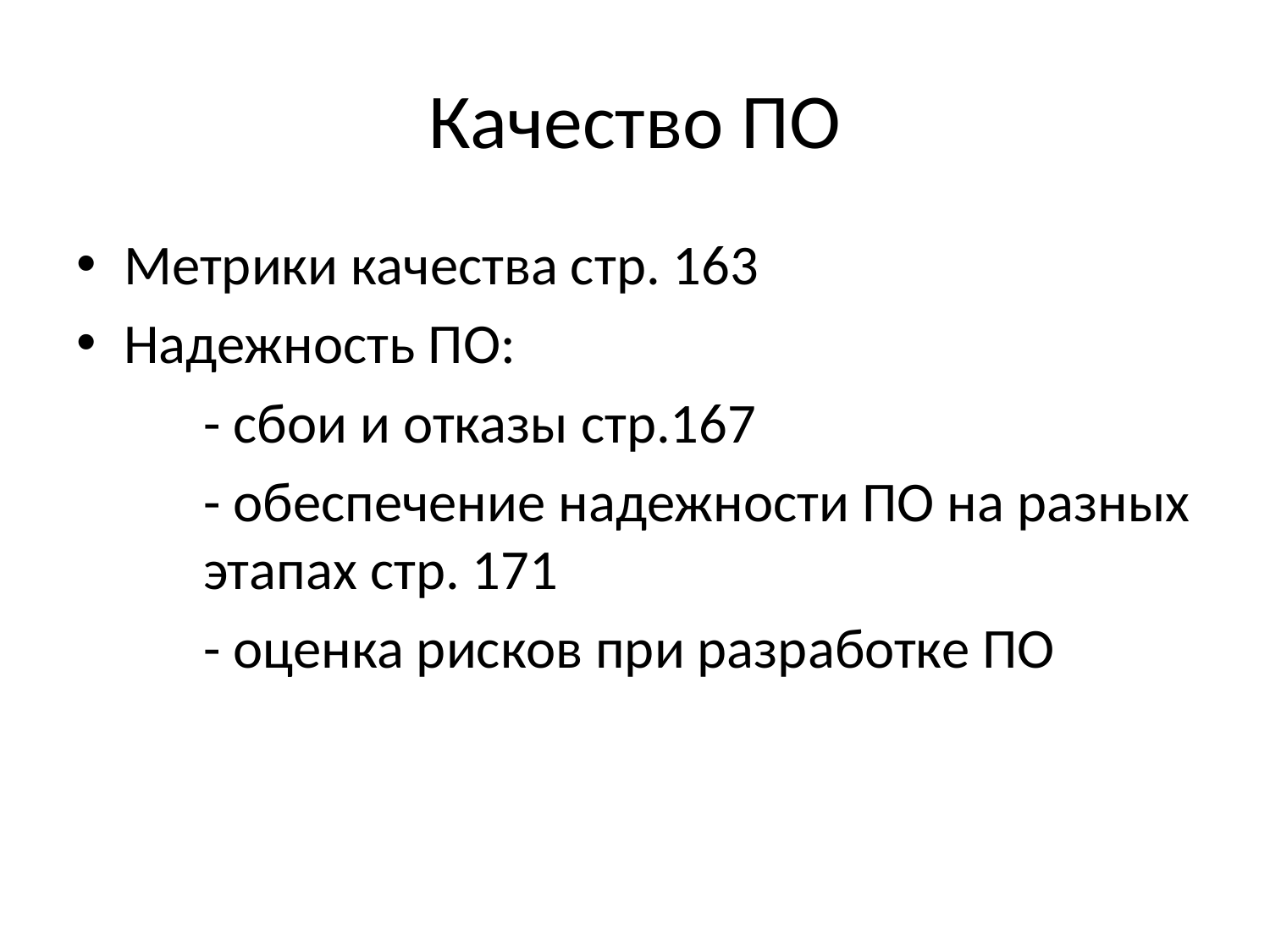

# Качество ПО
Метрики качества стр. 163
Надежность ПО:
	- сбои и отказы стр.167
	- обеспечение надежности ПО на разных 	этапах стр. 171
	- оценка рисков при разработке ПО